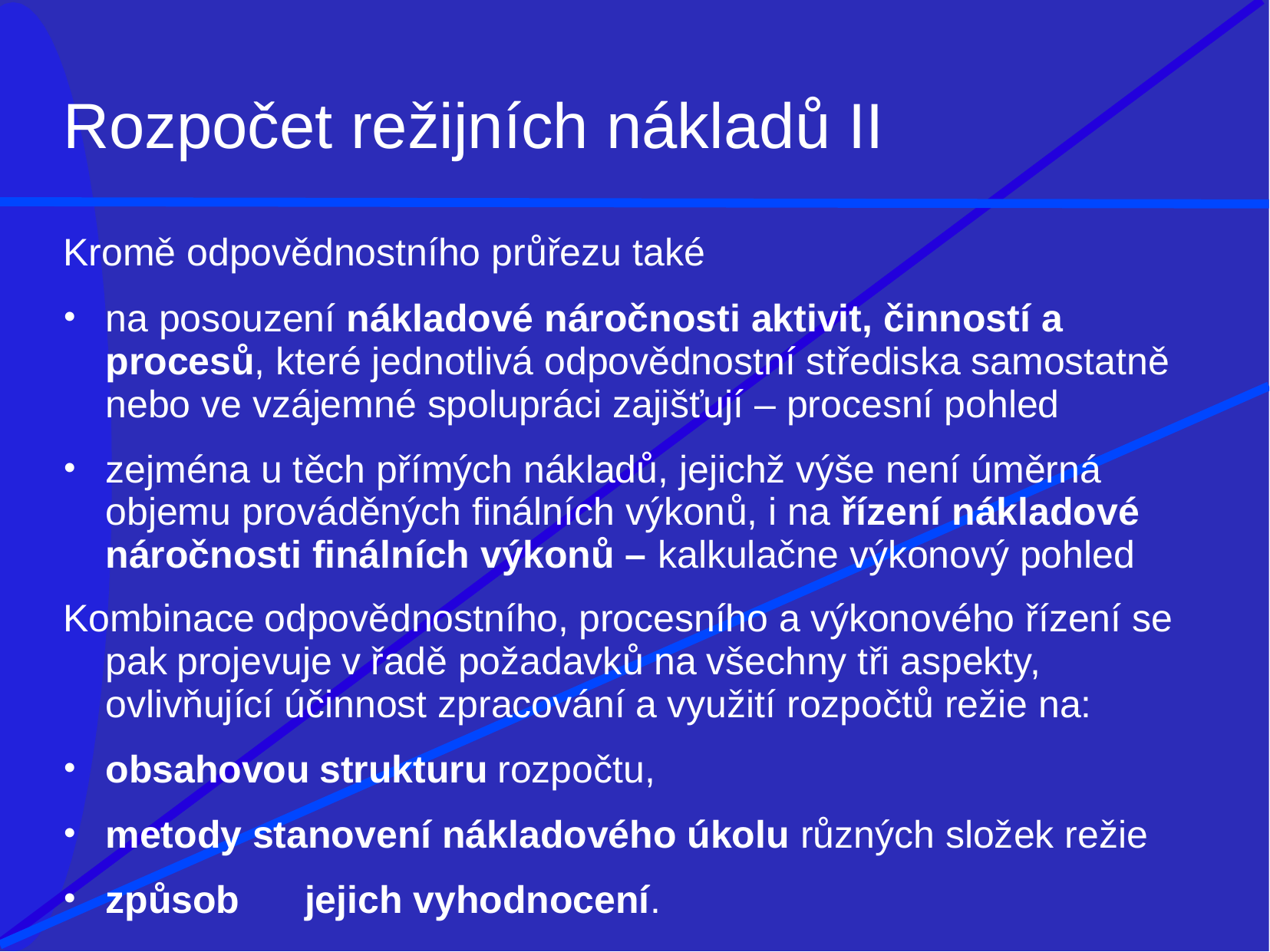

# Rozpočet režijních nákladů II
Kromě odpovědnostního průřezu také
na posouzení nákladové náročnosti aktivit, činností a procesů, které jednotlivá odpovědnostní střediska samostatně nebo ve vzájemné spolupráci zajišťují – procesní pohled
zejména u těch přímých nákladů, jejichž výše není úměrná objemu prováděných finálních výkonů, i na řízení nákladové náročnosti finálních výkonů – kalkulačne výkonový pohled
Kombinace odpovědnostního, procesního a výkonového řízení se pak projevuje v řadě požadavků na všechny tři aspekty, ovlivňující účinnost zpracování a využití rozpočtů režie na:
obsahovou strukturu rozpočtu,
metody stanovení nákladového úkolu různých složek režie
způsob	jejich vyhodnocení.